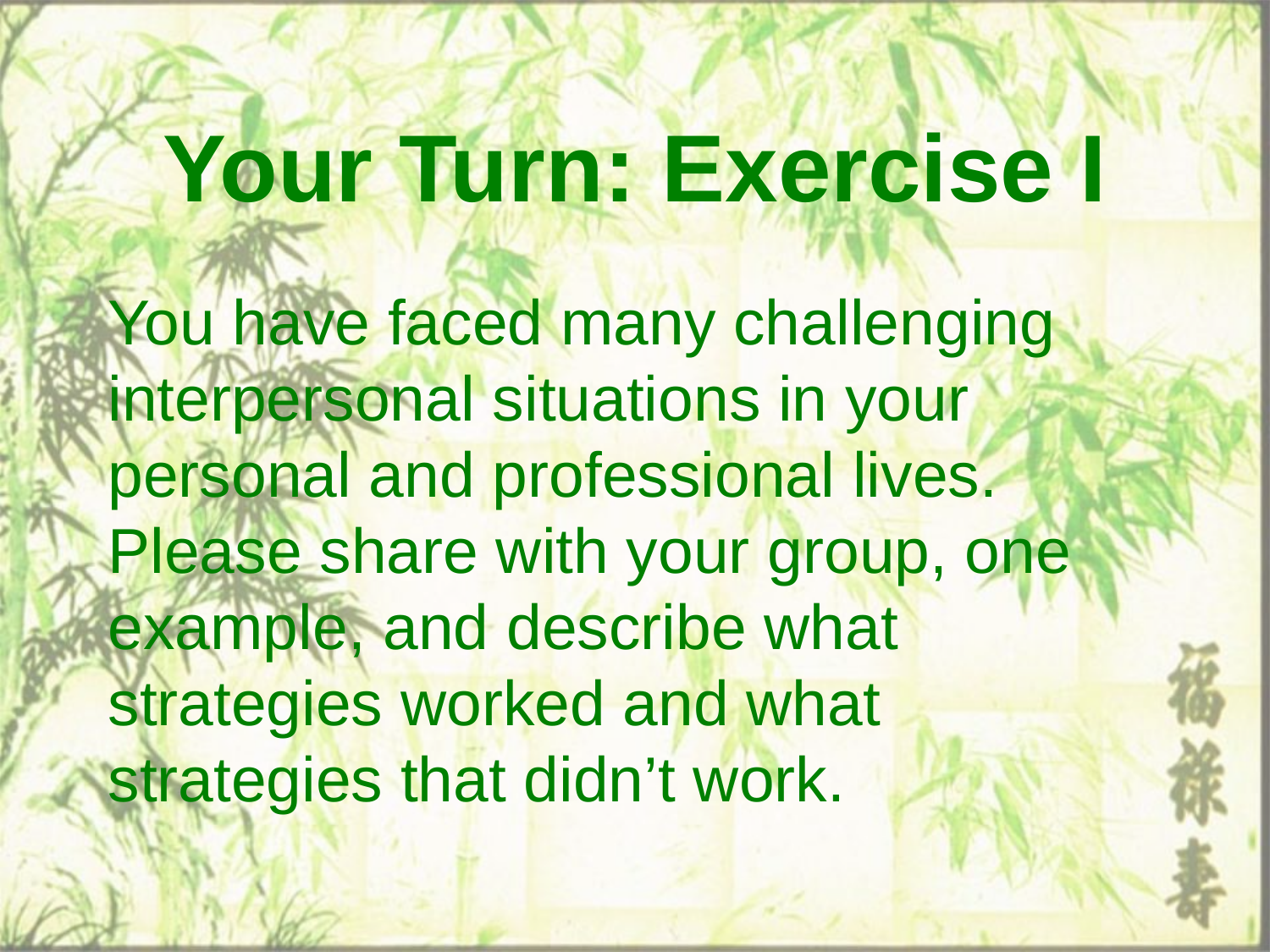

# Your Turn: Exercise I
You have faced many challenging interpersonal situations in your personal and professional lives. Please share with your group, one example, and describe what strategies worked and what strategies that didn’t work.